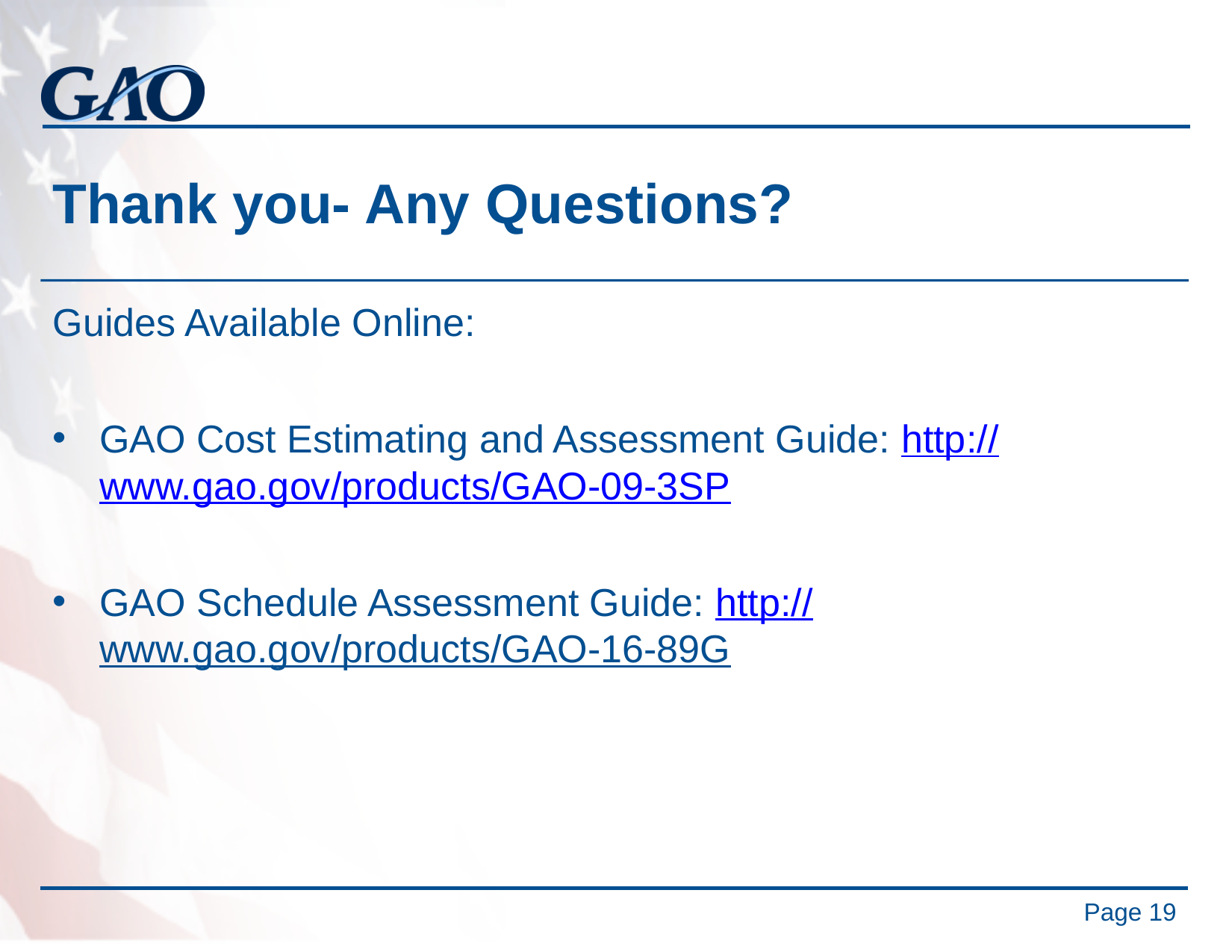

# Thank you- Any Questions?
Guides Available Online:

GAO Cost Estimating and Assessment Guide: http://www.gao.gov/products/GAO-09-3SP

GAO Schedule Assessment Guide: http://www.gao.gov/products/GAO-16-89G

Page 19